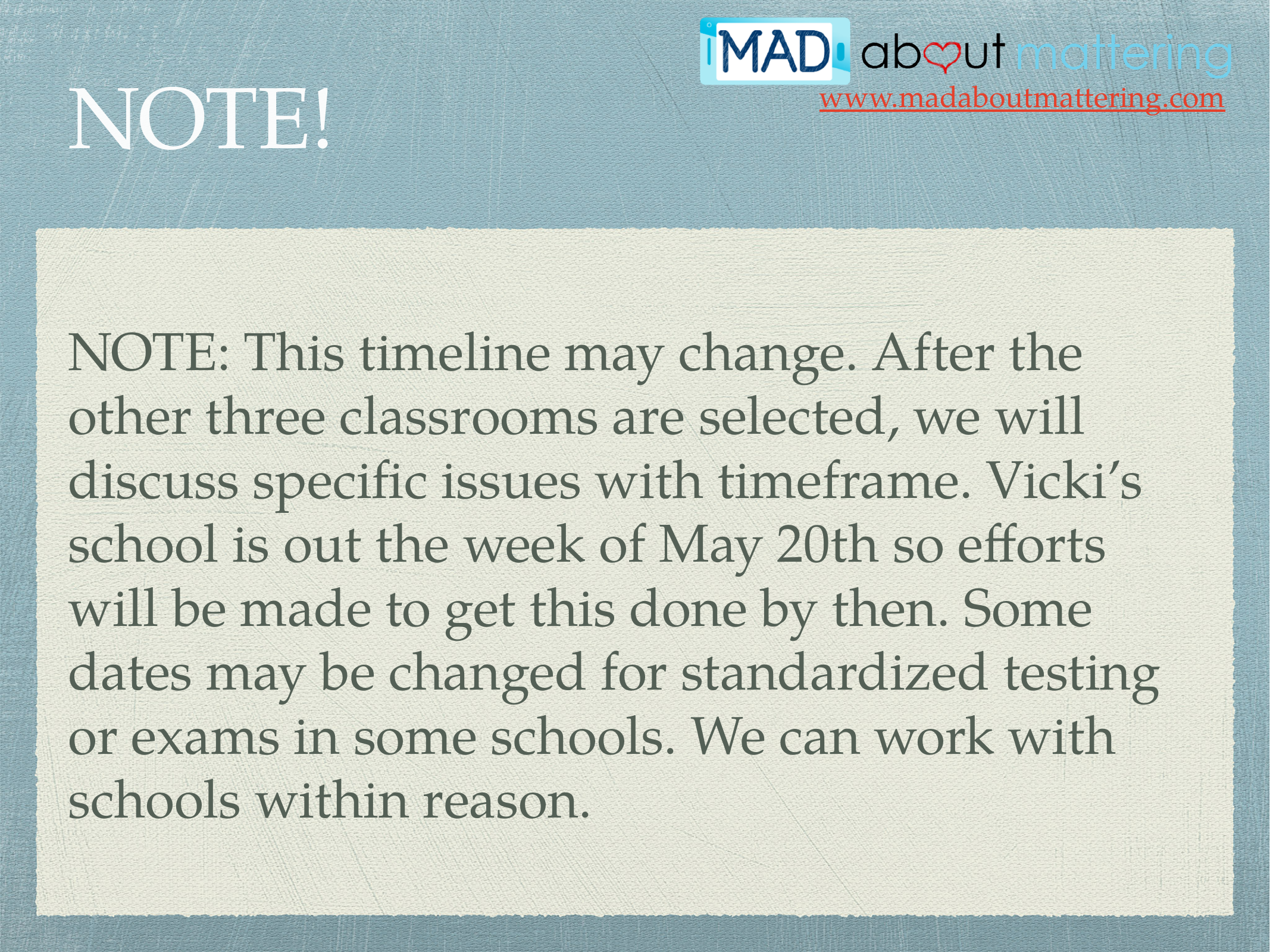

# NOTE!
NOTE: This timeline may change. After the other three classrooms are selected, we will discuss specific issues with timeframe. Vicki’s school is out the week of May 20th so efforts will be made to get this done by then. Some dates may be changed for standardized testing or exams in some schools. We can work with schools within reason.